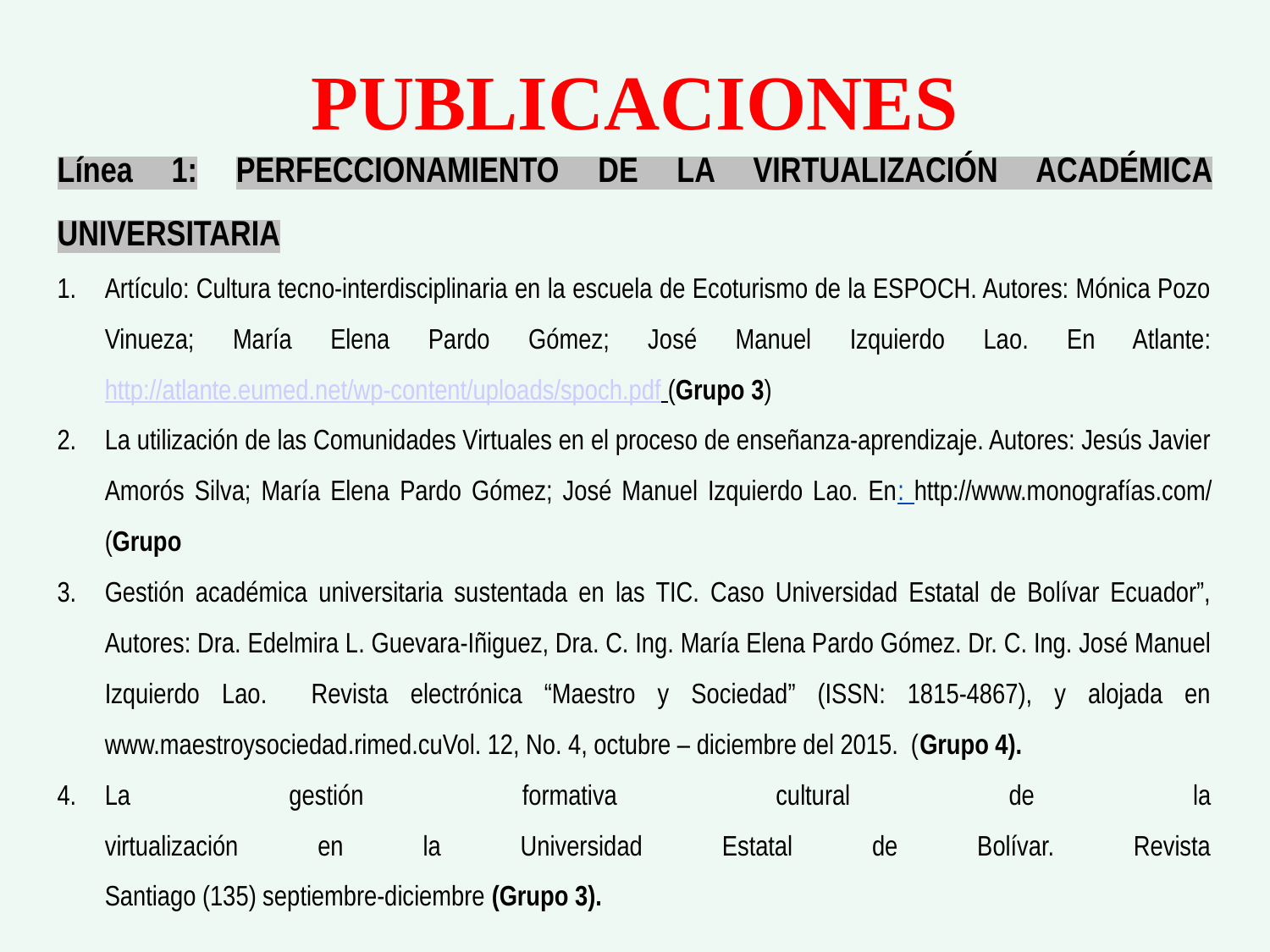

# PUBLICACIONES
Línea 1: PERFECCIONAMIENTO DE LA VIRTUALIZACIÓN ACADÉMICA UNIVERSITARIA
Artículo: Cultura tecno-interdisciplinaria en la escuela de Ecoturismo de la ESPOCH. Autores: Mónica Pozo Vinueza; María Elena Pardo Gómez; José Manuel Izquierdo Lao. En Atlante: http://atlante.eumed.net/wp-content/uploads/spoch.pdf (Grupo 3)
La utilización de las Comunidades Virtuales en el proceso de enseñanza-aprendizaje. Autores: Jesús Javier Amorós Silva; María Elena Pardo Gómez; José Manuel Izquierdo Lao. En: http://www.monografías.com/ (Grupo
Gestión académica universitaria sustentada en las TIC. Caso Universidad Estatal de Bolívar Ecuador”, Autores: Dra. Edelmira L. Guevara-Iñiguez, Dra. C. Ing. María Elena Pardo Gómez. Dr. C. Ing. José Manuel Izquierdo Lao.  Revista electrónica “Maestro y Sociedad” (ISSN: 1815-4867), y alojada en www.maestroysociedad.rimed.cuVol. 12, No. 4, octubre – diciembre del 2015.  (Grupo 4).
La gestión formativa cultural de la
virtualización en la Universidad Estatal de Bolívar. Revista
Santiago (135) septiembre-diciembre (Grupo 3).